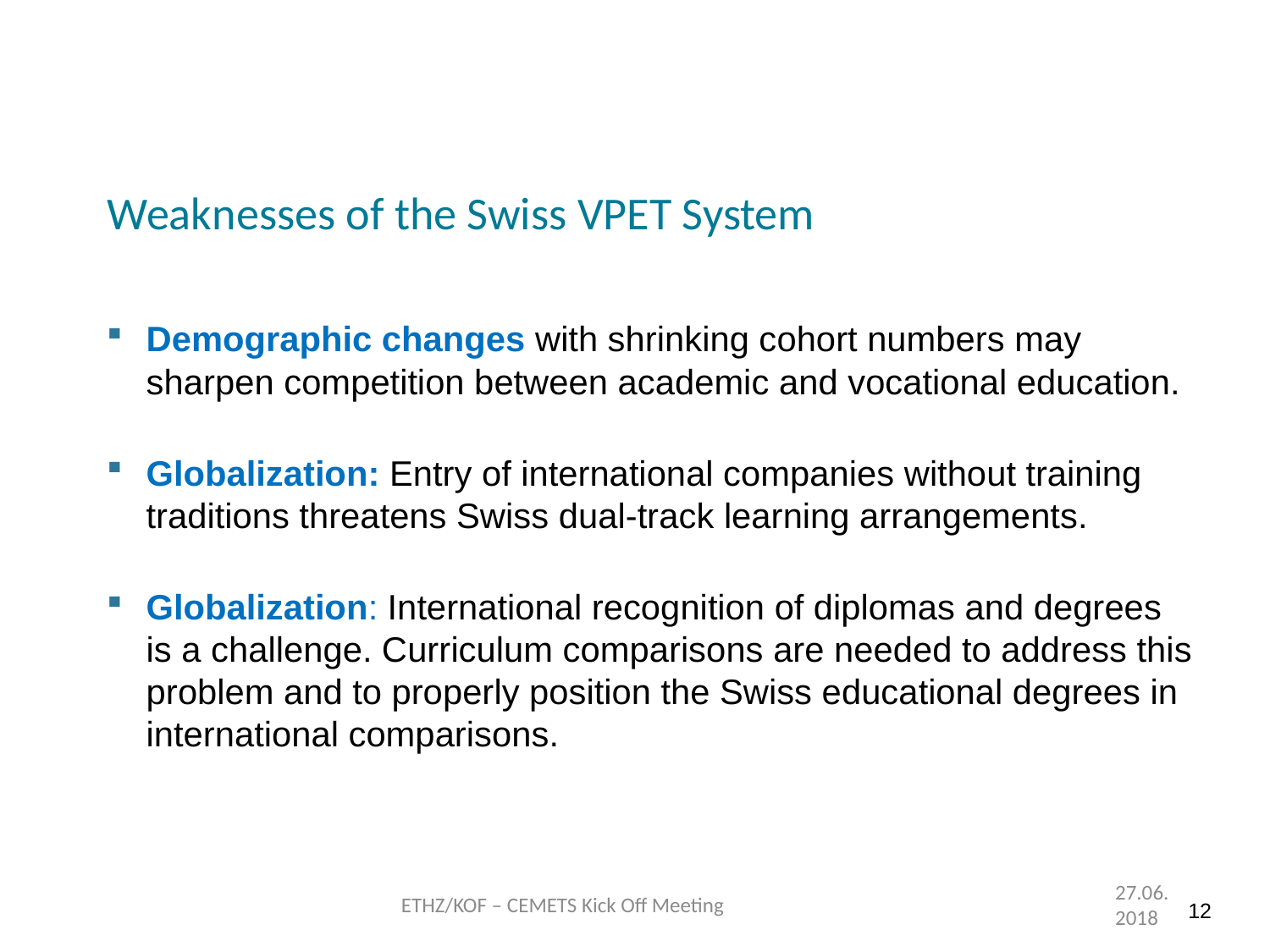

Weaknesses of the Swiss VPET System
Demographic changes with shrinking cohort numbers may sharpen competition between academic and vocational education.
Globalization: Entry of international companies without training traditions threatens Swiss dual-track learning arrangements.
Globalization: International recognition of diplomas and degrees is a challenge. Curriculum comparisons are needed to address this problem and to properly position the Swiss educational degrees in international comparisons.

ETHZ/KOF – CEMETS Kick Off Meeting
27.06.2018
12